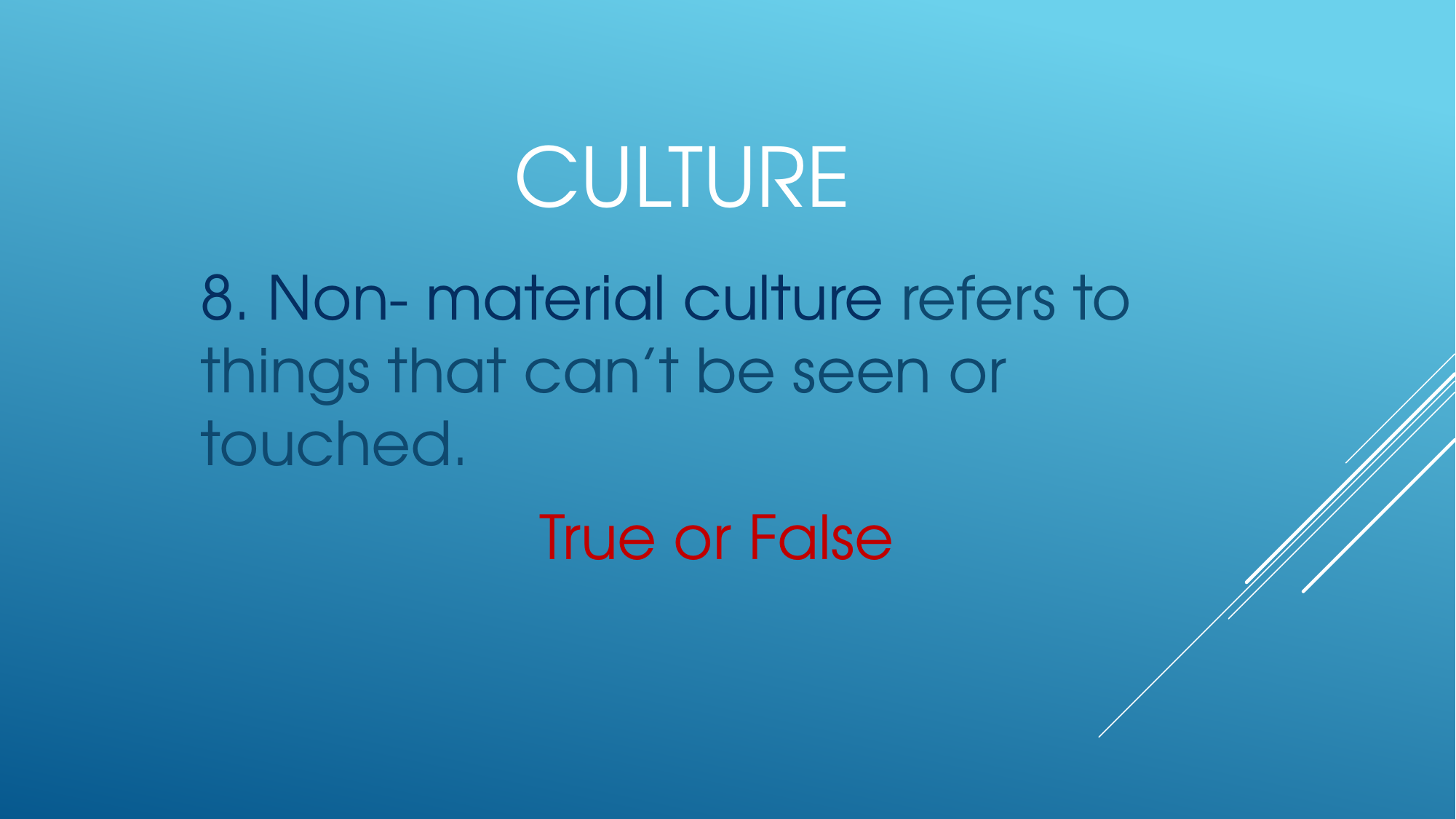

# Culture
8. Non- material culture refers to things that can’t be seen or touched.
True or False